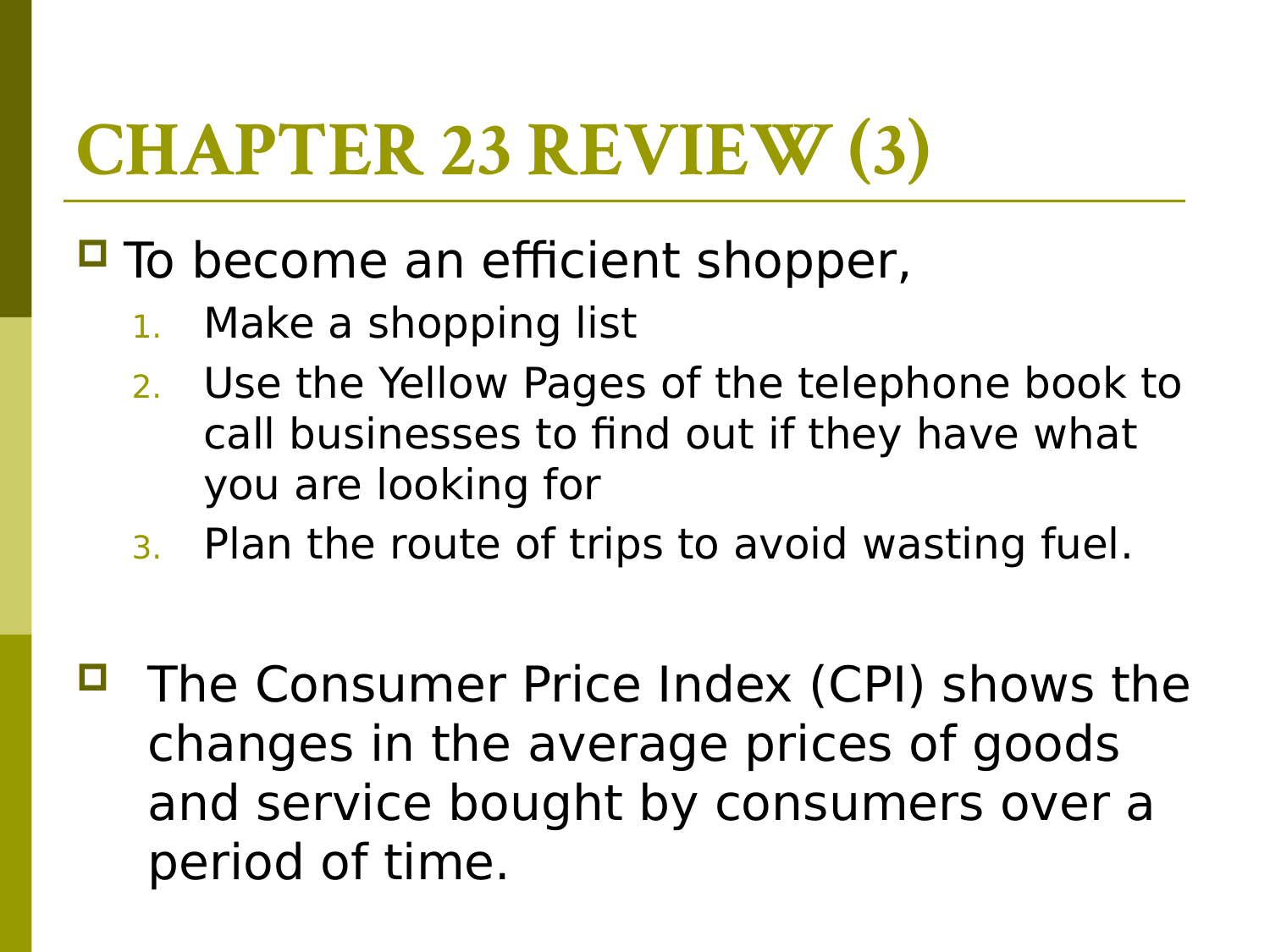

# CHAPTER 23 REVIEW (3)
To become an efficient shopper,
Make a shopping list
Use the Yellow Pages of the telephone book to call businesses to find out if they have what you are looking for
Plan the route of trips to avoid wasting fuel.

The Consumer Price Index (CPI) shows the changes in the average prices of goods and service bought by consumers over a period of time.